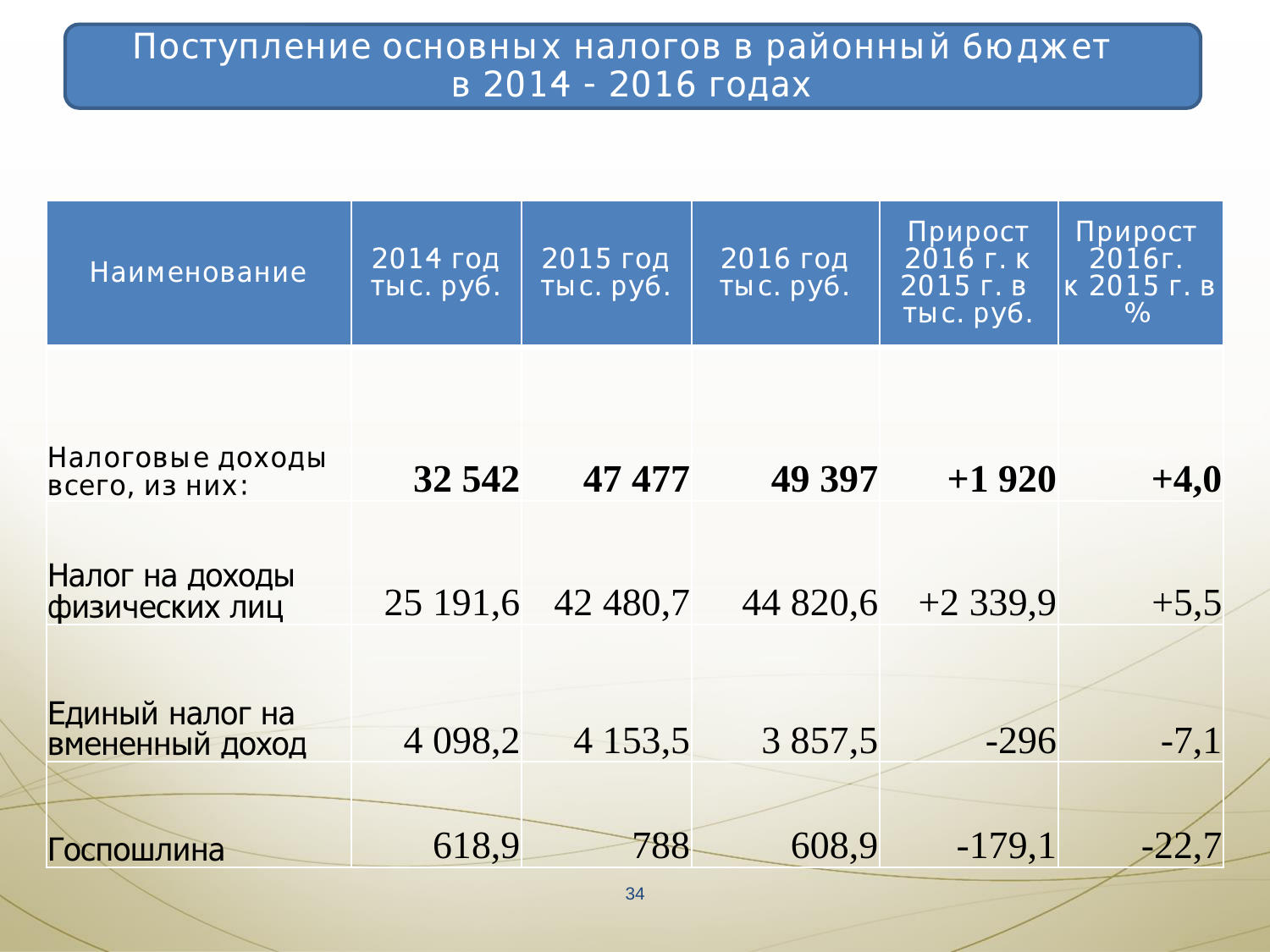

Поступление основных налогов в районный бюджет
в 2014 - 2016 годах

| Наименование | 2014 год тыс. руб. | 2015 год тыс. руб. | 2016 год тыс. руб. | Прирост 2016 г. к 2015 г. в тыс. руб. | Прирост 2016г. к 2015 г. в % |
| --- | --- | --- | --- | --- | --- |
| Налоговые доходы всего, из них: | 32 542 | 47 477 | 49 397 | +1 920 | +4,0 |
| Налог на доходы физических лиц | 25 191,6 | 42 480,7 | 44 820,6 | +2 339,9 | +5,5 |
| Единый налог на вмененный доход | 4 098,2 | 4 153,5 | 3 857,5 | -296 | -7,1 |
| Госпошлина | 618,9 | 788 | 608,9 | -179,1 | -22,7 |
34